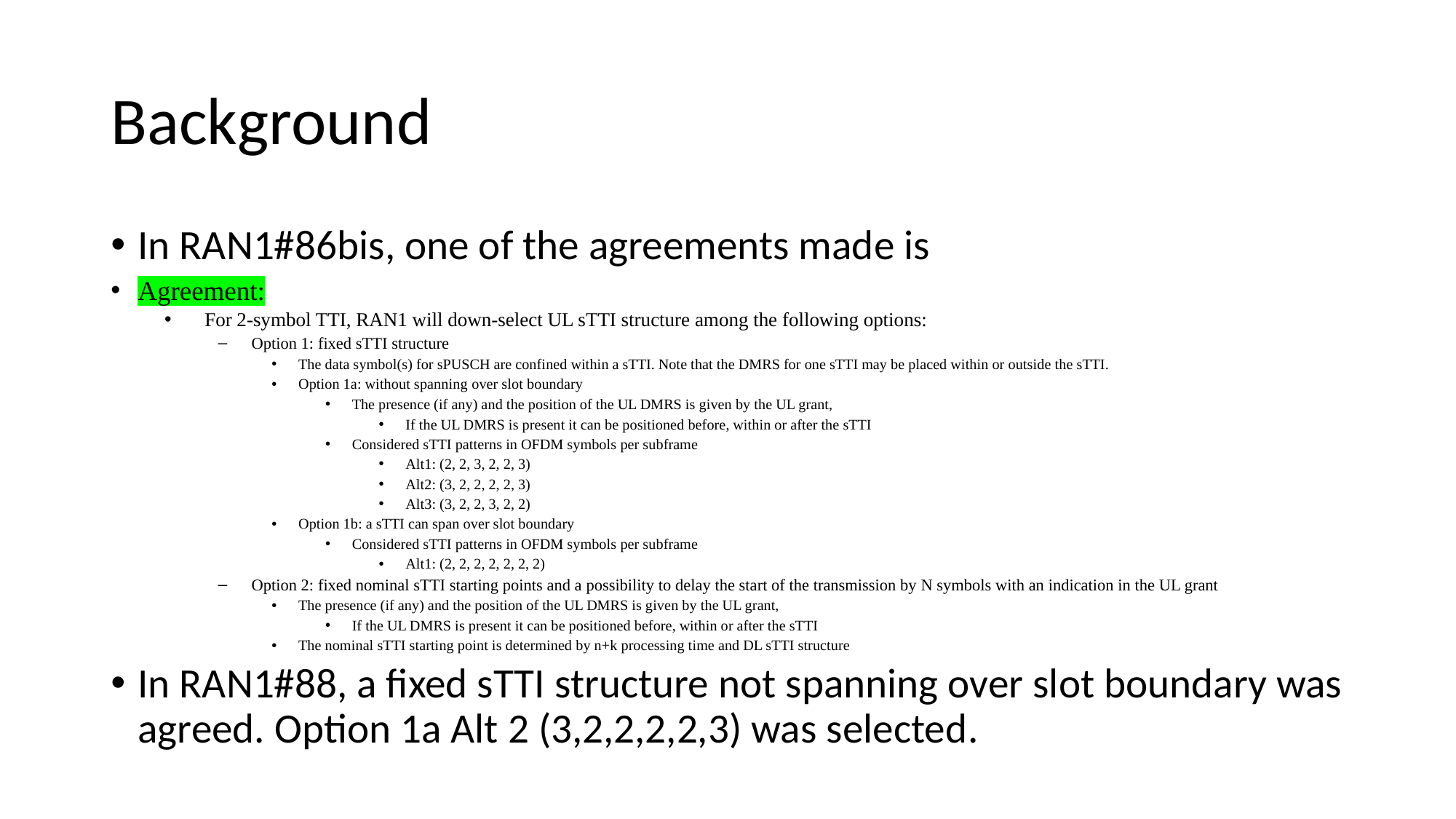

# Background
In RAN1#86bis, one of the agreements made is
Agreement:
For 2-symbol TTI, RAN1 will down-select UL sTTI structure among the following options:
Option 1: fixed sTTI structure
The data symbol(s) for sPUSCH are confined within a sTTI. Note that the DMRS for one sTTI may be placed within or outside the sTTI.
Option 1a: without spanning over slot boundary
The presence (if any) and the position of the UL DMRS is given by the UL grant,
If the UL DMRS is present it can be positioned before, within or after the sTTI
Considered sTTI patterns in OFDM symbols per subframe
Alt1: (2, 2, 3, 2, 2, 3)
Alt2: (3, 2, 2, 2, 2, 3)
Alt3: (3, 2, 2, 3, 2, 2)
Option 1b: a sTTI can span over slot boundary
Considered sTTI patterns in OFDM symbols per subframe
Alt1: (2, 2, 2, 2, 2, 2, 2)
Option 2: fixed nominal sTTI starting points and a possibility to delay the start of the transmission by N symbols with an indication in the UL grant
The presence (if any) and the position of the UL DMRS is given by the UL grant,
If the UL DMRS is present it can be positioned before, within or after the sTTI
The nominal sTTI starting point is determined by n+k processing time and DL sTTI structure
In RAN1#88, a fixed sTTI structure not spanning over slot boundary was agreed. Option 1a Alt 2 (3,2,2,2,2,3) was selected.